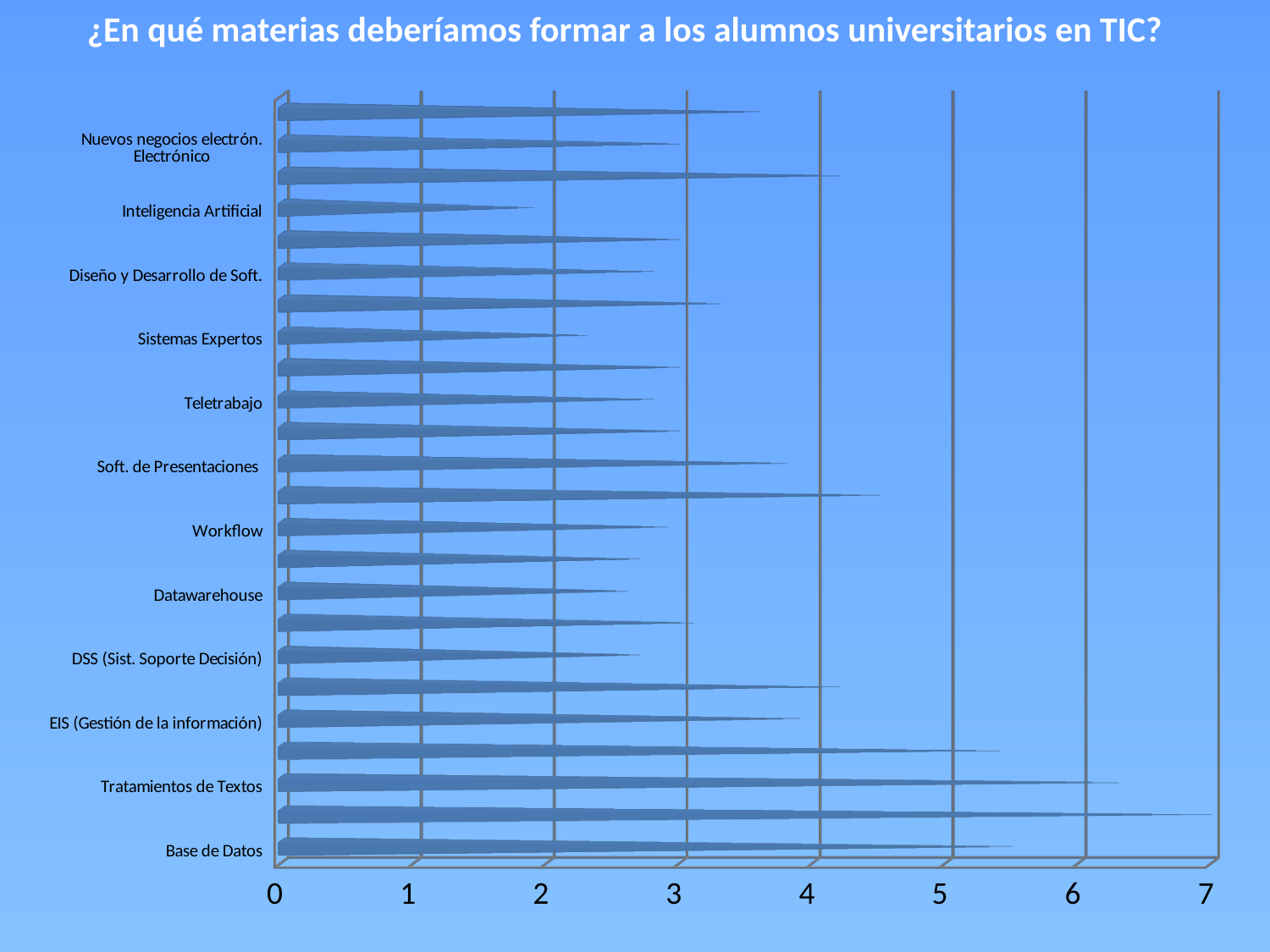

¿En qué materias deberíamos formar a los alumnos universitarios en TIC?

[unsupported chart]